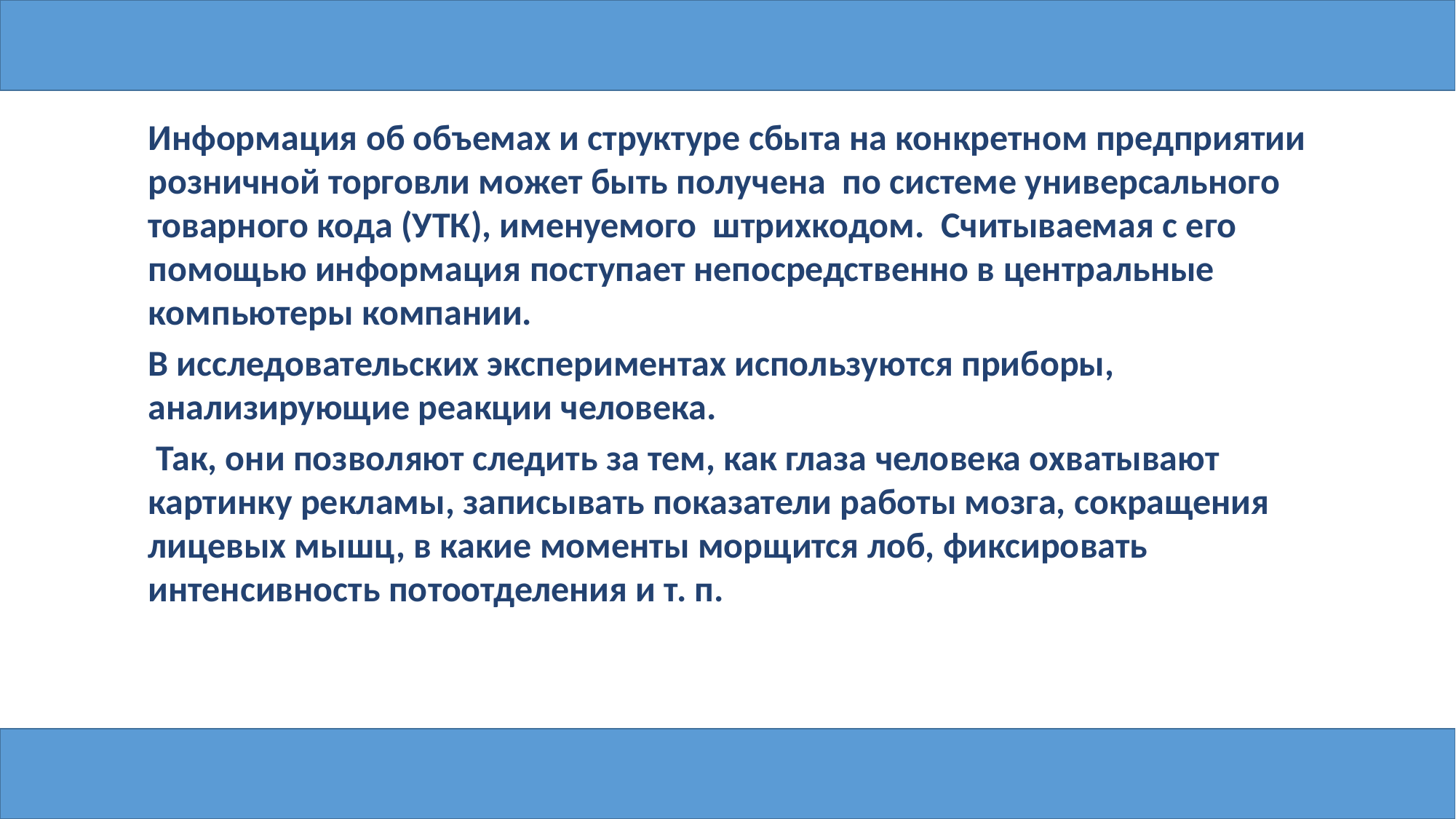

Информация об объемах и структуре сбыта на конкретном предприятии розничной торговли может быть получена  по системе универсального товарного кода (УТК), именуемого  штрихкодом.  Считываемая с его помощью информация поступает непосредственно в центральные компьютеры компании.
В исследовательских экспериментах используются приборы, анализирующие реакции человека.
 Так, они позволяют следить за тем, как глаза человека охватывают картинку рекламы, записывать показатели работы мозга, сокращения лицевых мышц, в какие моменты морщится лоб, фиксировать интенсивность потоотделения и т. п.